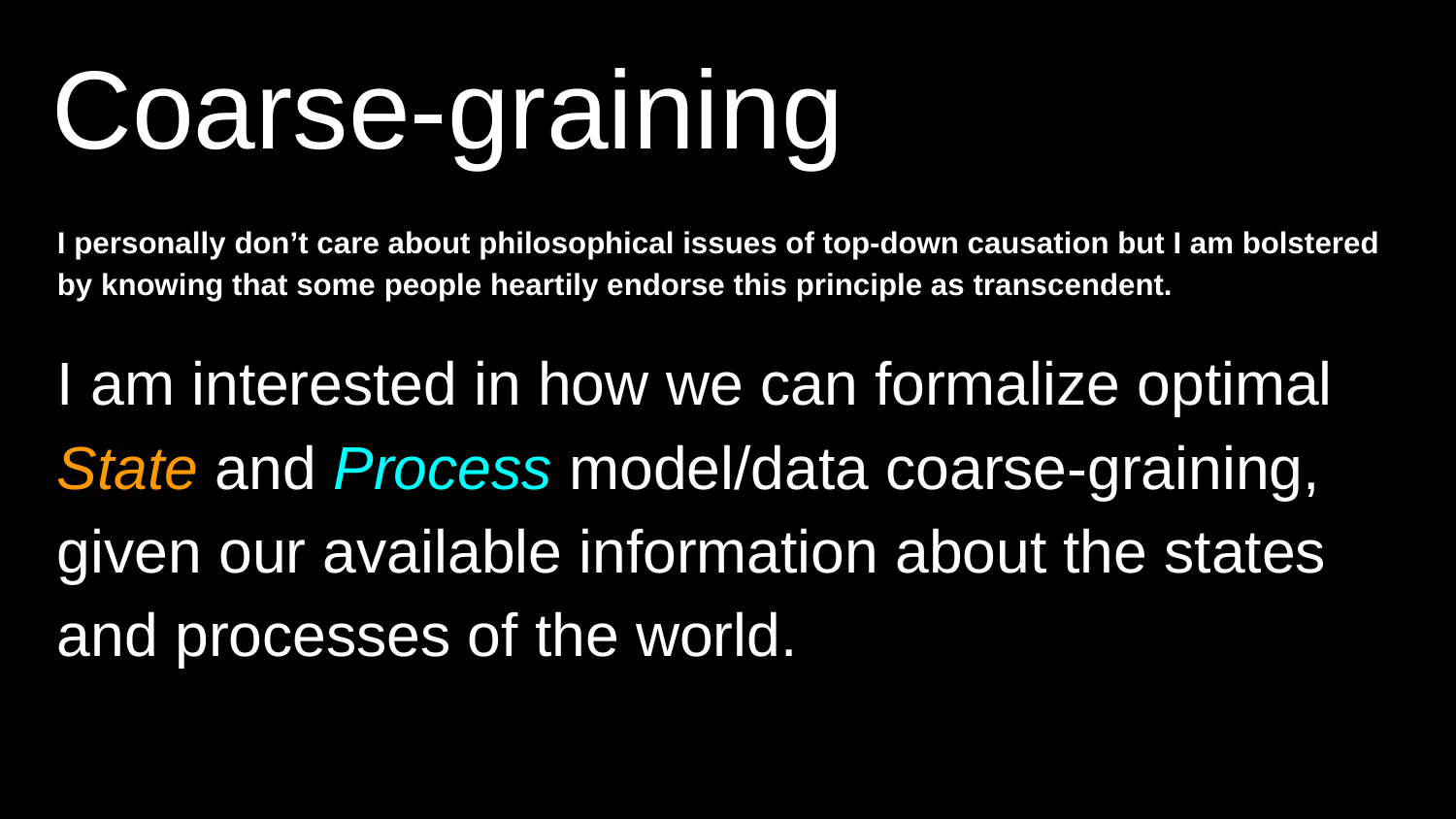

# Coarse-graining
I personally don’t care about philosophical issues of top-down causation but I am bolstered by knowing that some people heartily endorse this principle as transcendent.
I am interested in how we can formalize optimal State and Process model/data coarse-graining, given our available information about the states and processes of the world.